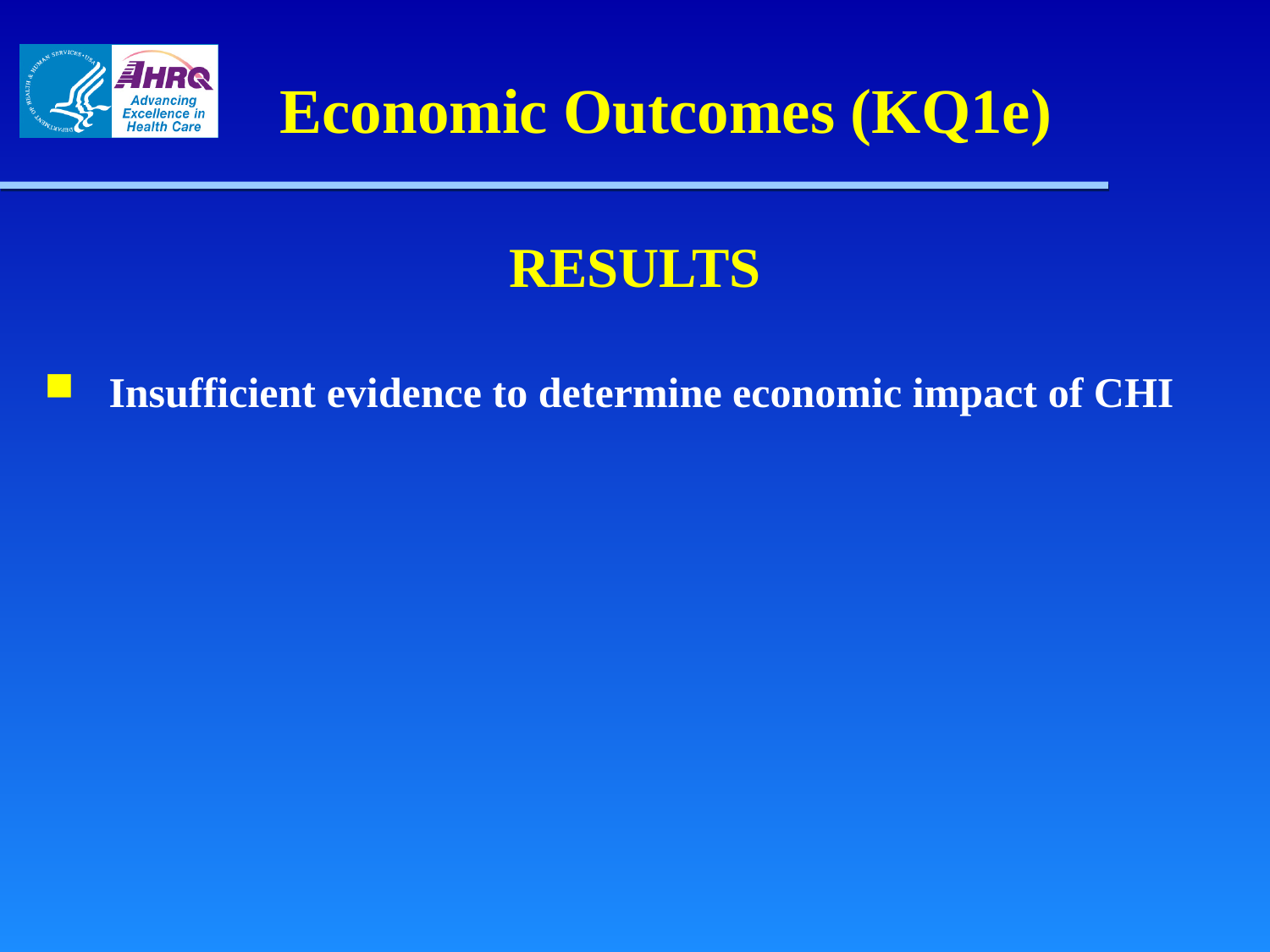

# Economic Outcomes (KQ1e)
RESULTS

Insufficient evidence to determine economic impact of CHI